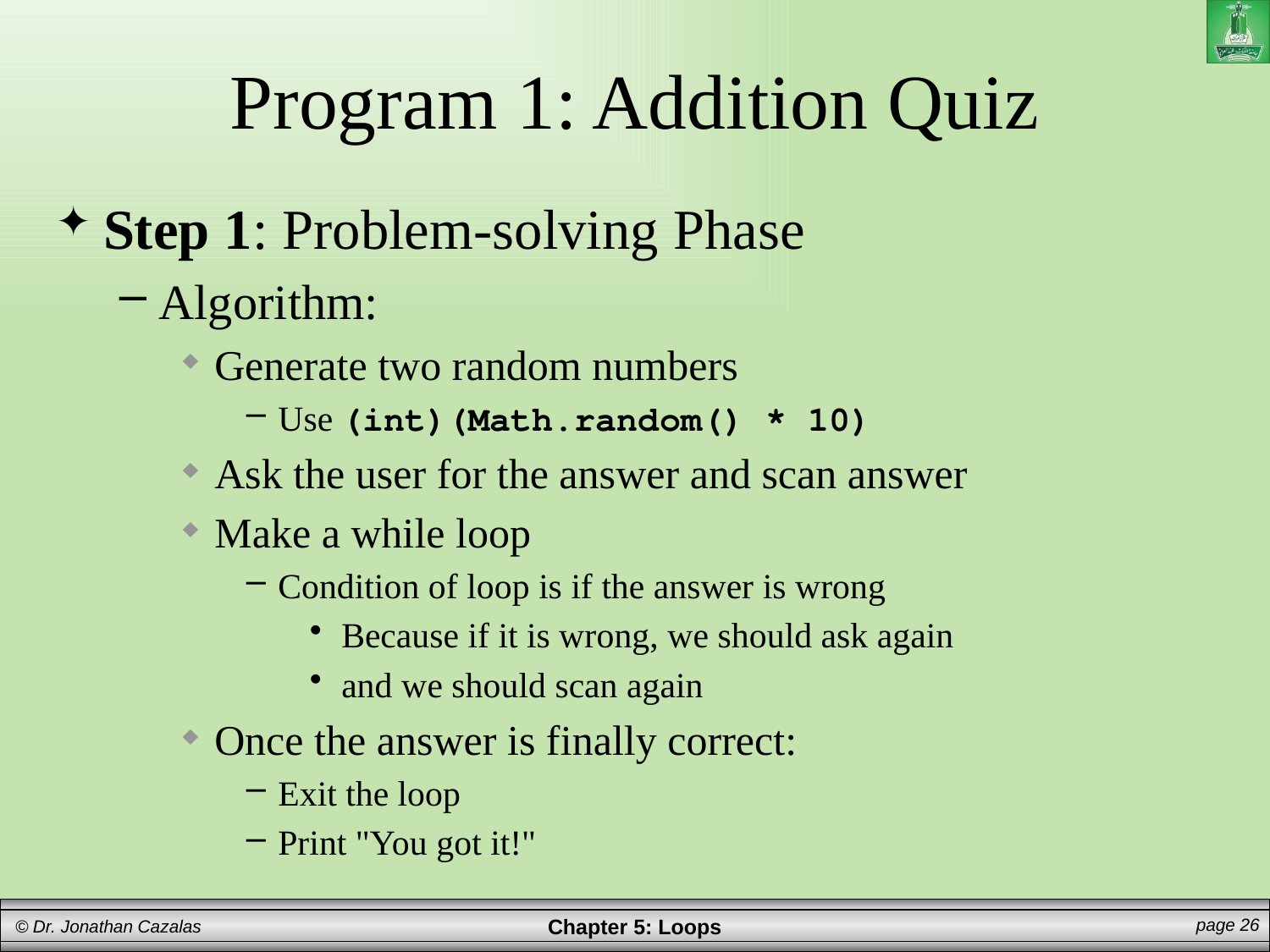

# Program 1: Addition Quiz
Step 1: Problem-solving Phase
Algorithm:
Generate two random numbers
Use (int)(Math.random() * 10)
Ask the user for the answer and scan answer
Make a while loop
Condition of loop is if the answer is wrong
Because if it is wrong, we should ask again
and we should scan again
Once the answer is finally correct:
Exit the loop
Print "You got it!"